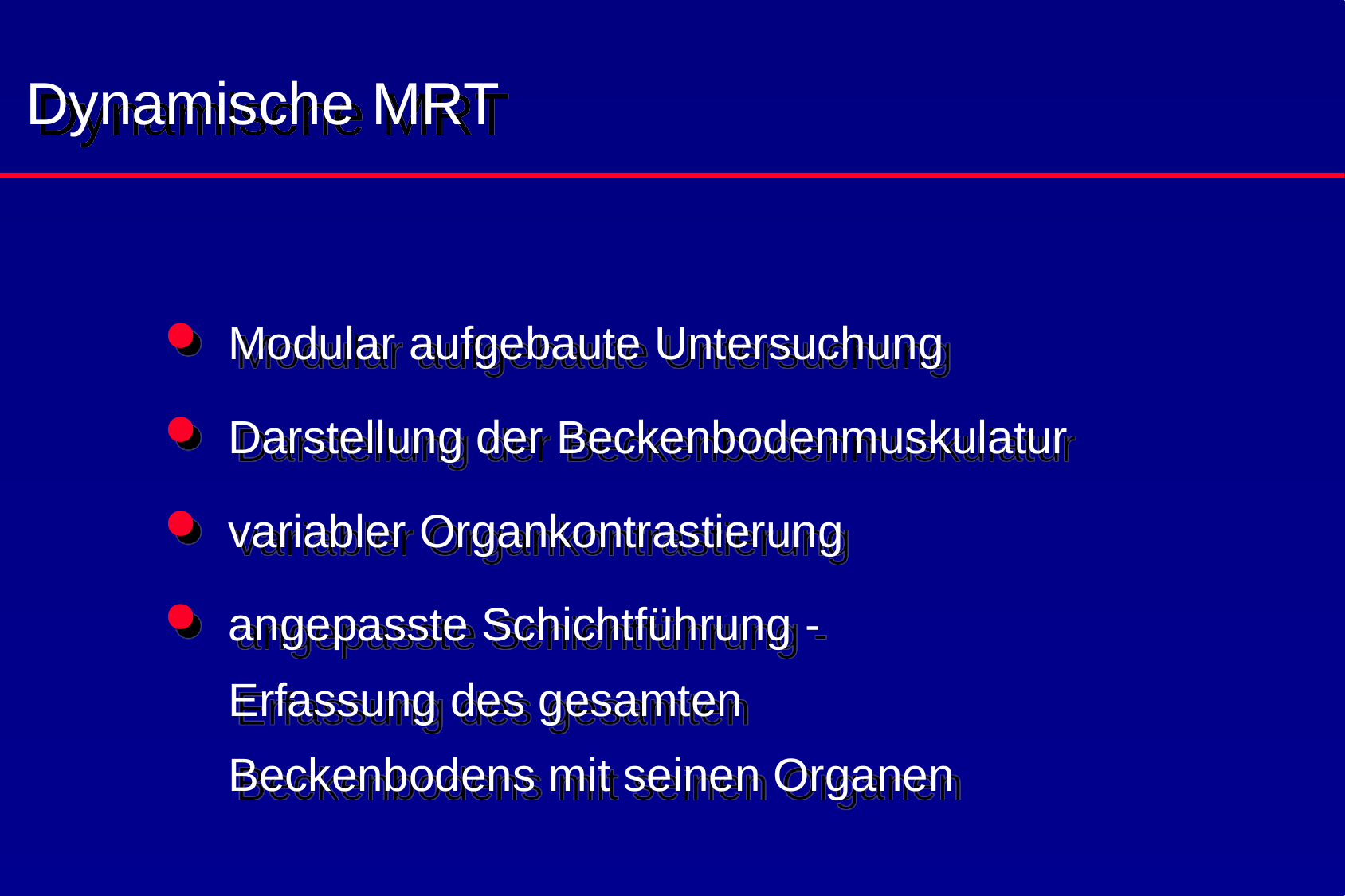

# Dynamische MRT

Modular aufgebaute Untersuchung
Darstellung der Beckenbodenmuskulatur
variabler Organkontrastierung
angepasste Schichtführung - 		Erfassung des gesamten 			Beckenbodens mit seinen Organen